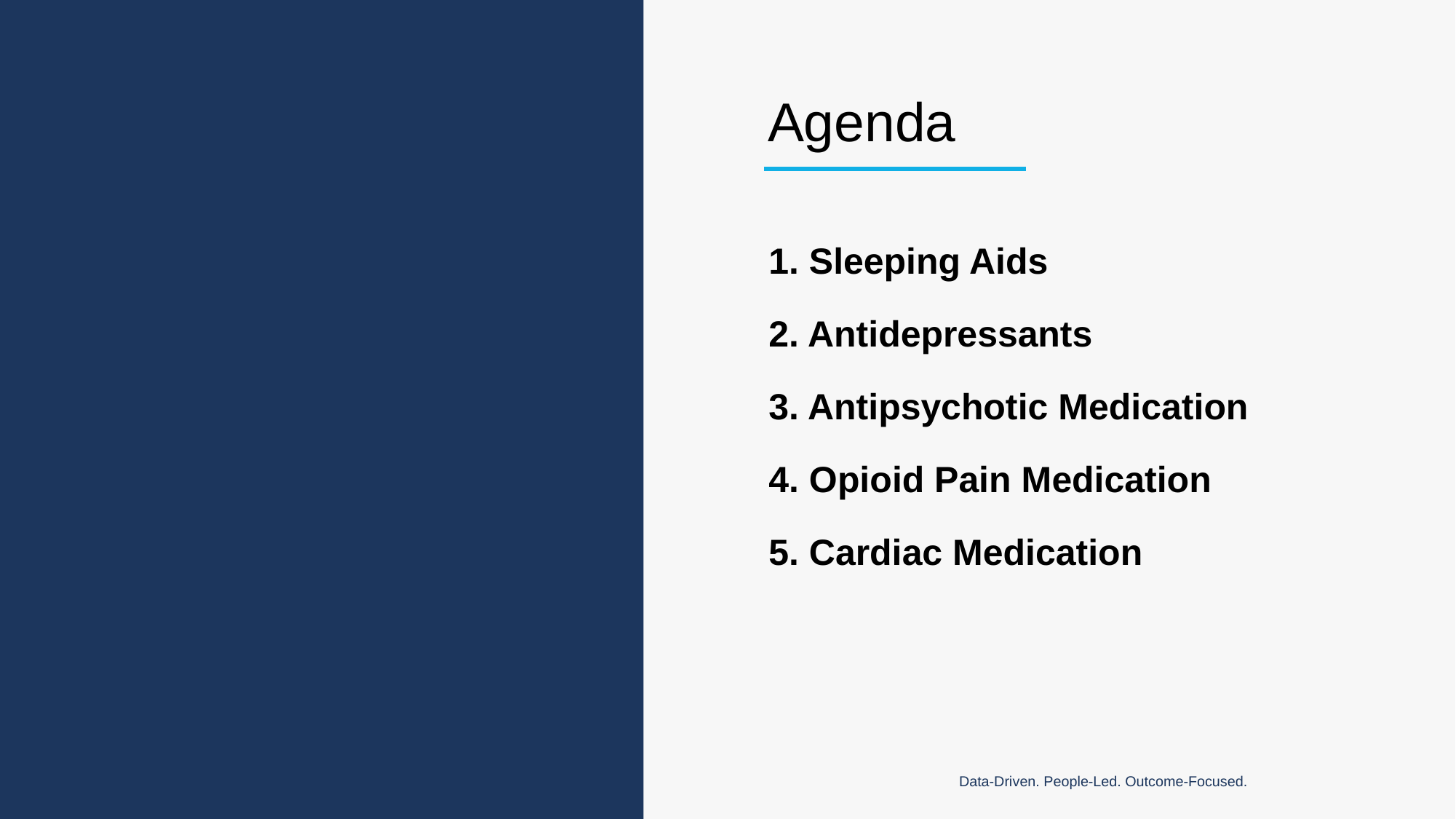

Agenda
1. Sleeping Aids
2. Antidepressants
3. Antipsychotic Medication
4. Opioid Pain Medication
5. Cardiac Medication

Data-Driven. People-Led. Outcome-Focused.